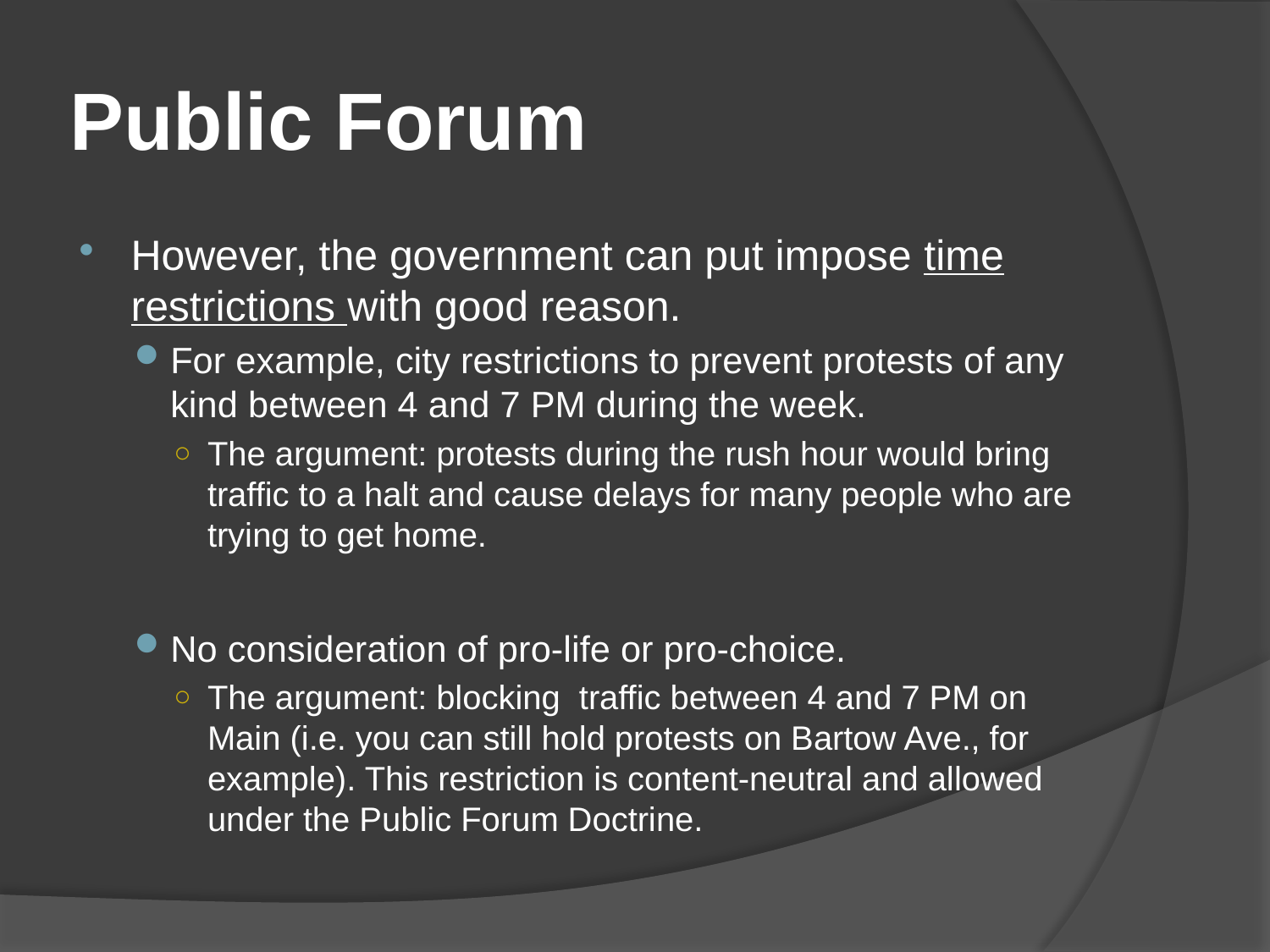

# Public Forum
However, the government can put impose time restrictions with good reason.
For example, city restrictions to prevent protests of any kind between 4 and 7 PM during the week.
The argument: protests during the rush hour would bring traffic to a halt and cause delays for many people who are trying to get home.

No consideration of pro-life or pro-choice.
The argument: blocking  traffic between 4 and 7 PM on Main (i.e. you can still hold protests on Bartow Ave., for example). This restriction is content-neutral and allowed under the Public Forum Doctrine.